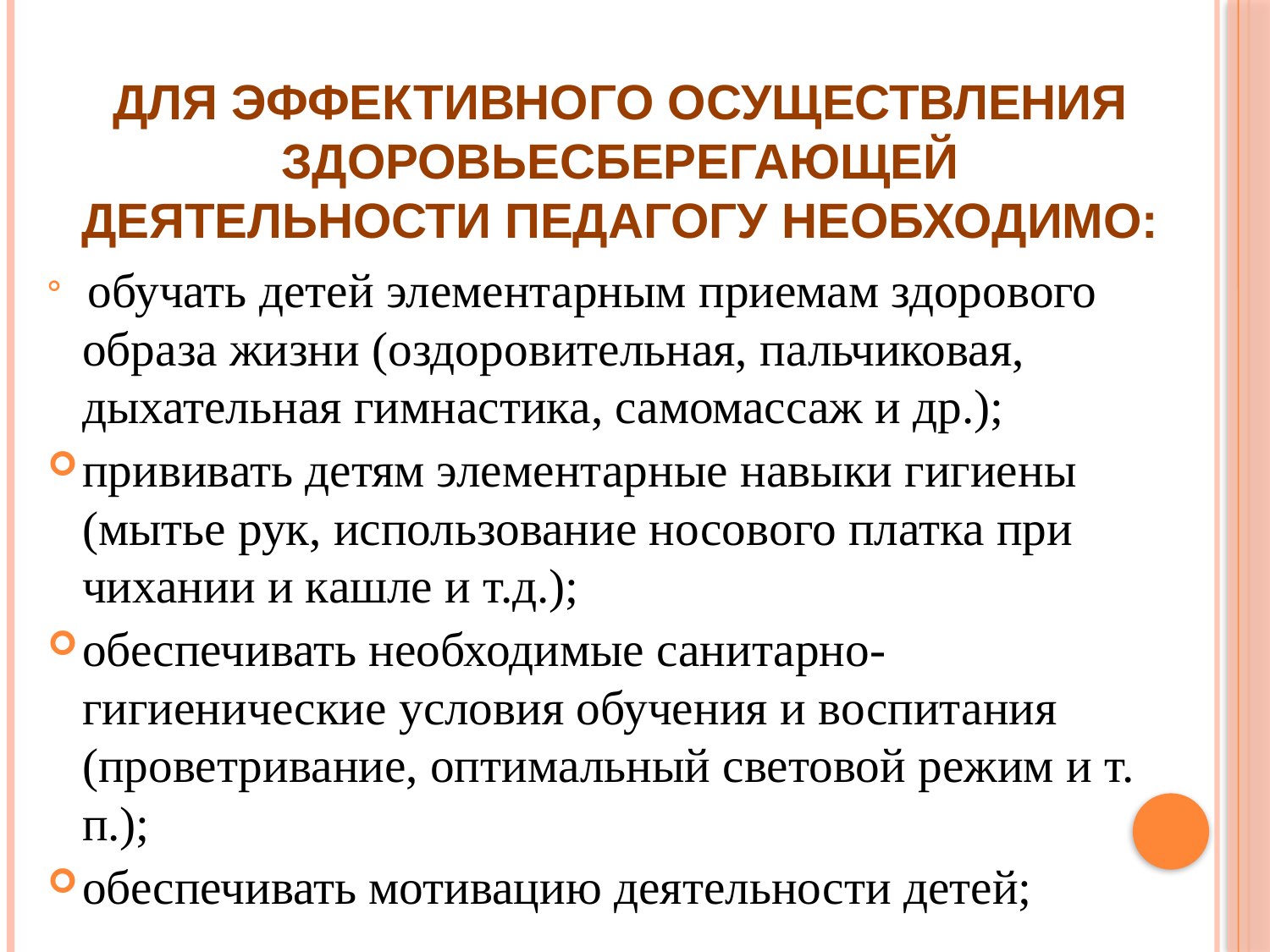

# ДЛЯ ЭФФЕКТИВНОГО ОСУЩЕСТВЛЕНИЯ ЗДОРОВЬЕСБЕРЕГАЮЩЕЙ ДЕЯТЕЛЬНОСТИ ПЕДАГОГУ НЕОБХОДИМО:

 обучать детей элементарным приемам здорового образа жизни (оздоровительная, пальчиковая, дыхательная гимнастика, самомассаж и др.);
прививать детям элементарные навыки гигиены (мытье рук, использование носового платка при чихании и кашле и т.д.);
обеспечивать необходимые санитарно-гигиенические условия обучения и воспитания (проветривание, оптимальный световой режим и т. п.);
обеспечивать мотивацию деятельности детей;